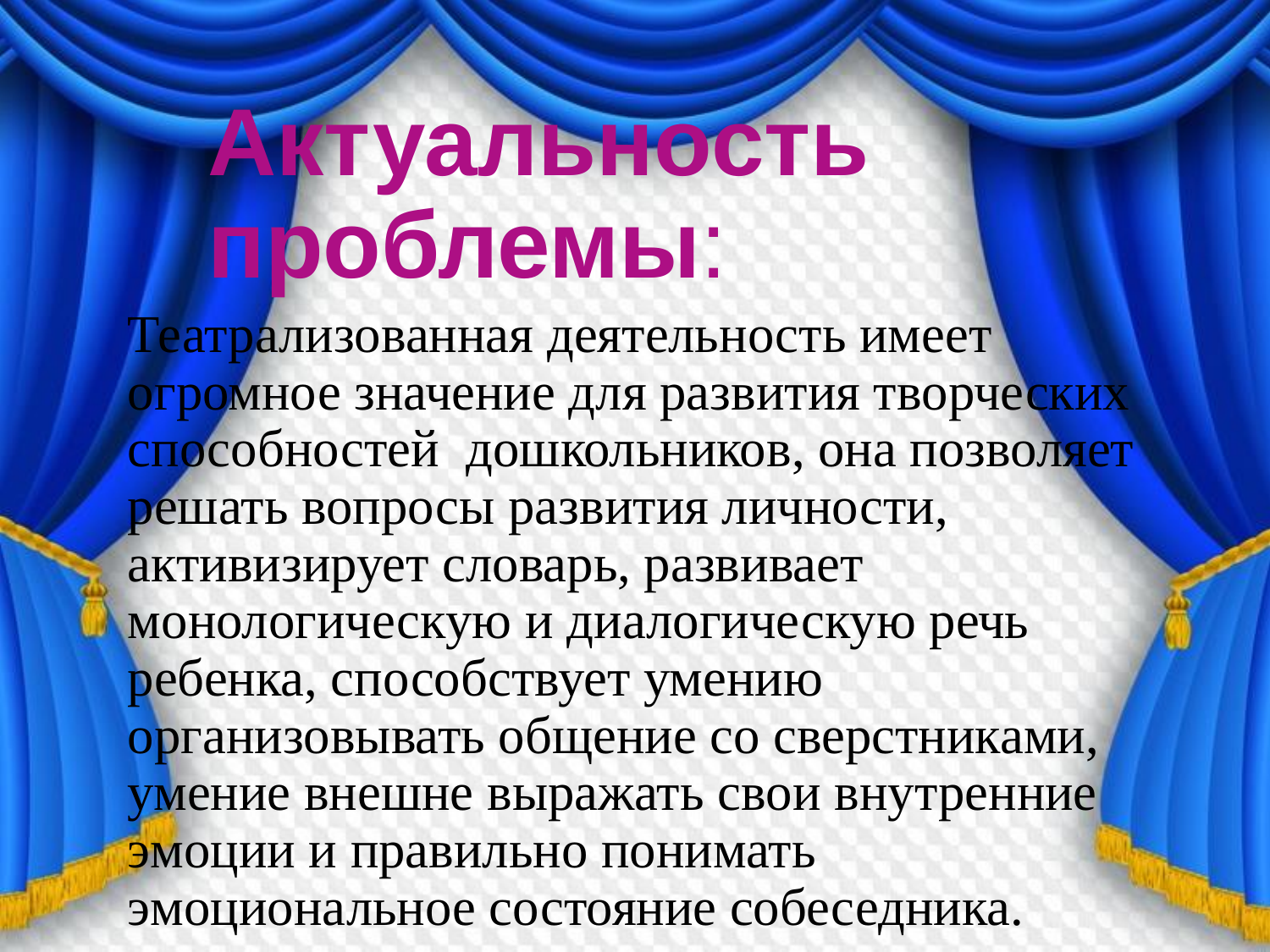

# Актуальность проблемы:

Театрализованная деятельность имеет огромное значение для развития творческих способностей  дошкольников, она позволяет решать вопросы развития личности, активизирует словарь, развивает монологическую и диалогическую речь ребенка, способствует умению организовывать общение со сверстниками, умение внешне выражать свои внутренние эмоции и правильно понимать эмоциональное состояние собеседника.